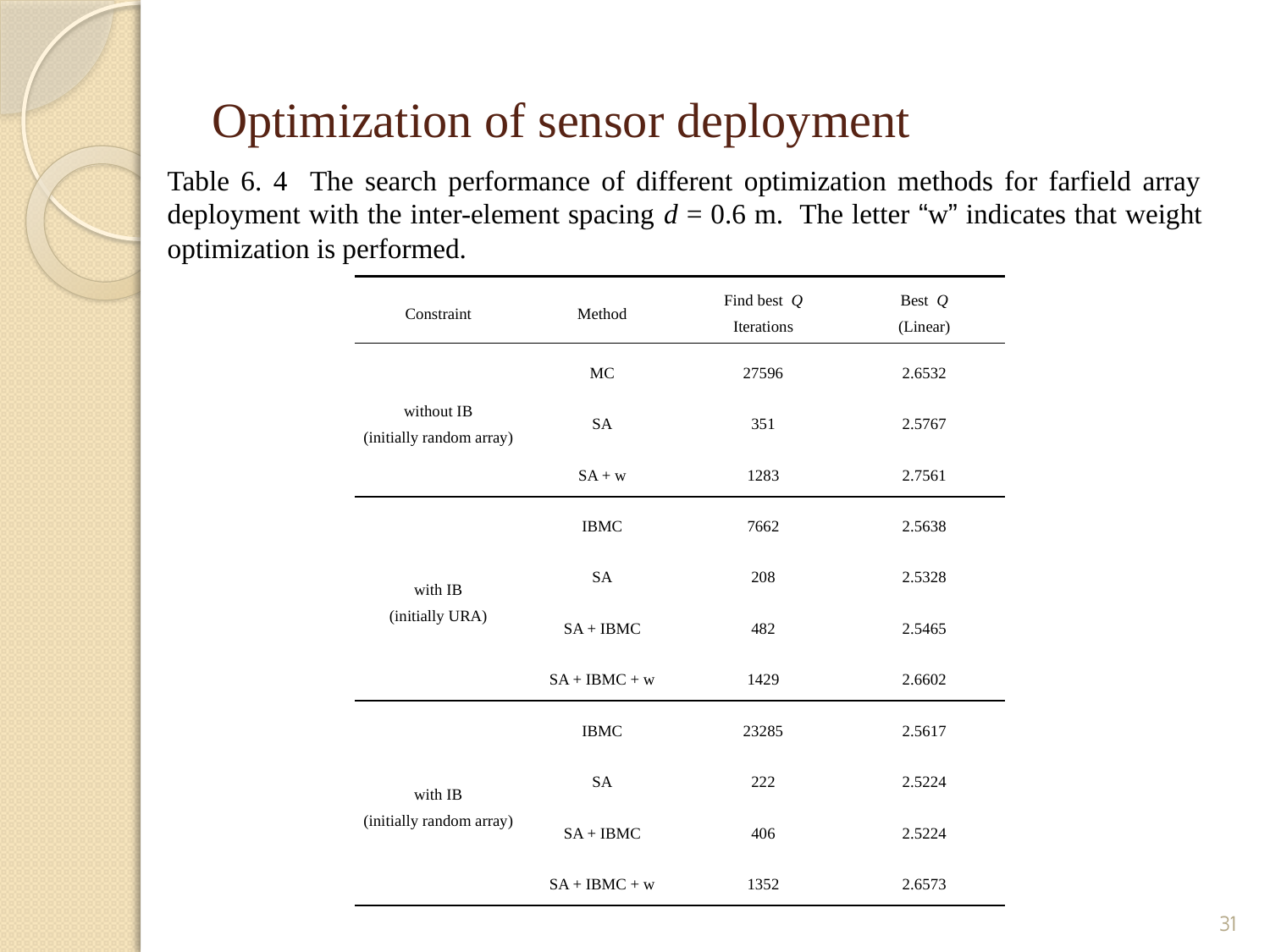

# Optimization of sensor deployment
Table 6. 4  The search performance of different optimization methods for farfield array deployment with the inter-element spacing d = 0.6 m.  The letter “w” indicates that weight optimization is performed.
| Constraint | Method | Find best Q Iterations | Best Q (Linear) |
| --- | --- | --- | --- |
| without IB (initially random array) | MC | 27596 | 2.6532 |
|  | SA | 351 | 2.5767 |
|  | SA + w | 1283 | 2.7561 |
| with IB (initially URA) | IBMC | 7662 | 2.5638 |
|  | SA | 208 | 2.5328 |
|  | SA + IBMC | 482 | 2.5465 |
|  | SA + IBMC + w | 1429 | 2.6602 |
| with IB (initially random array) | IBMC | 23285 | 2.5617 |
|  | SA | 222 | 2.5224 |
|  | SA + IBMC | 406 | 2.5224 |
|  | SA + IBMC + w | 1352 | 2.6573 |
31